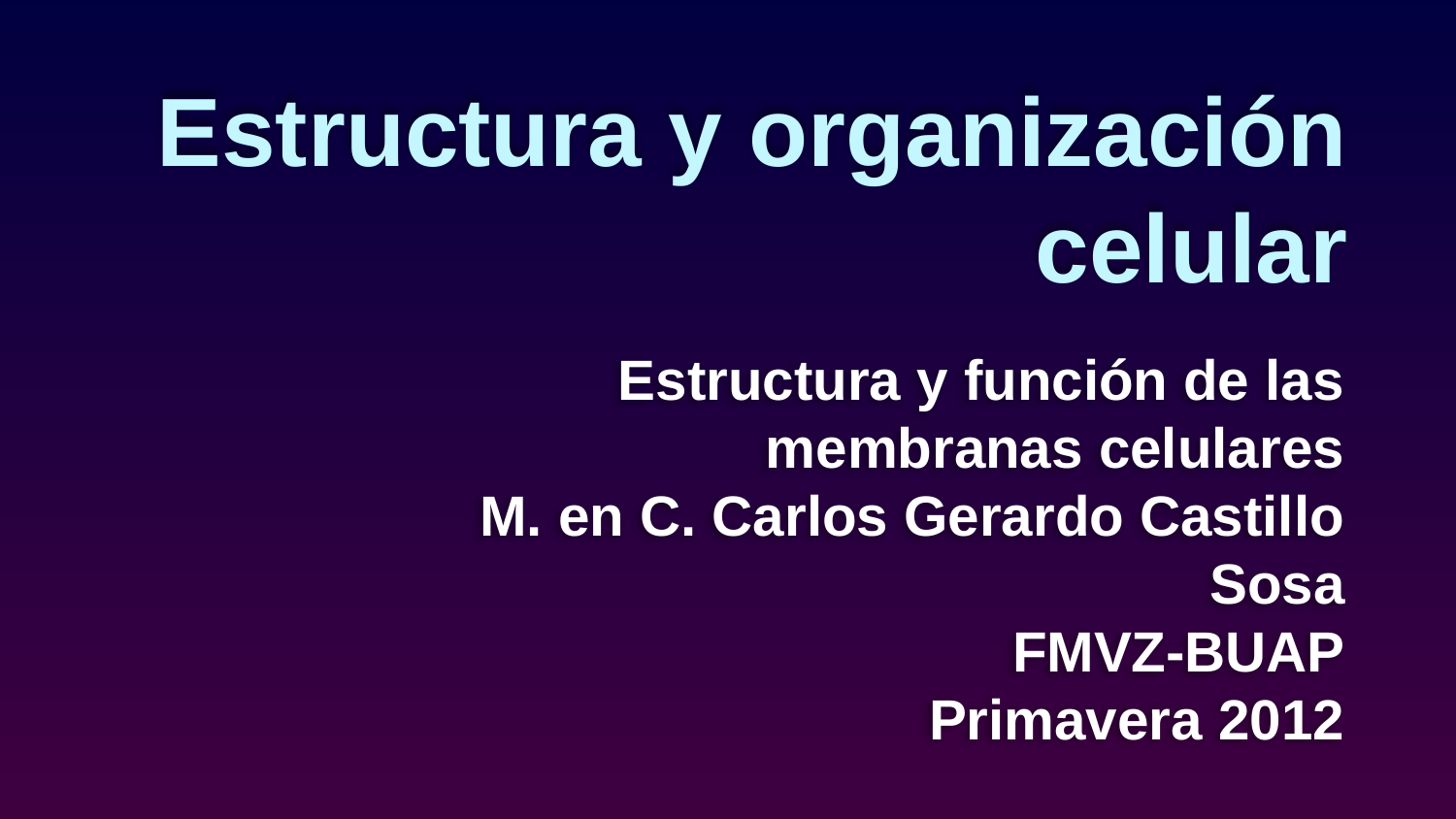

# Estructura y organización celular
Estructura y función de las membranas celulares
M. en C. Carlos Gerardo Castillo Sosa
FMVZ-BUAP
Primavera 2012